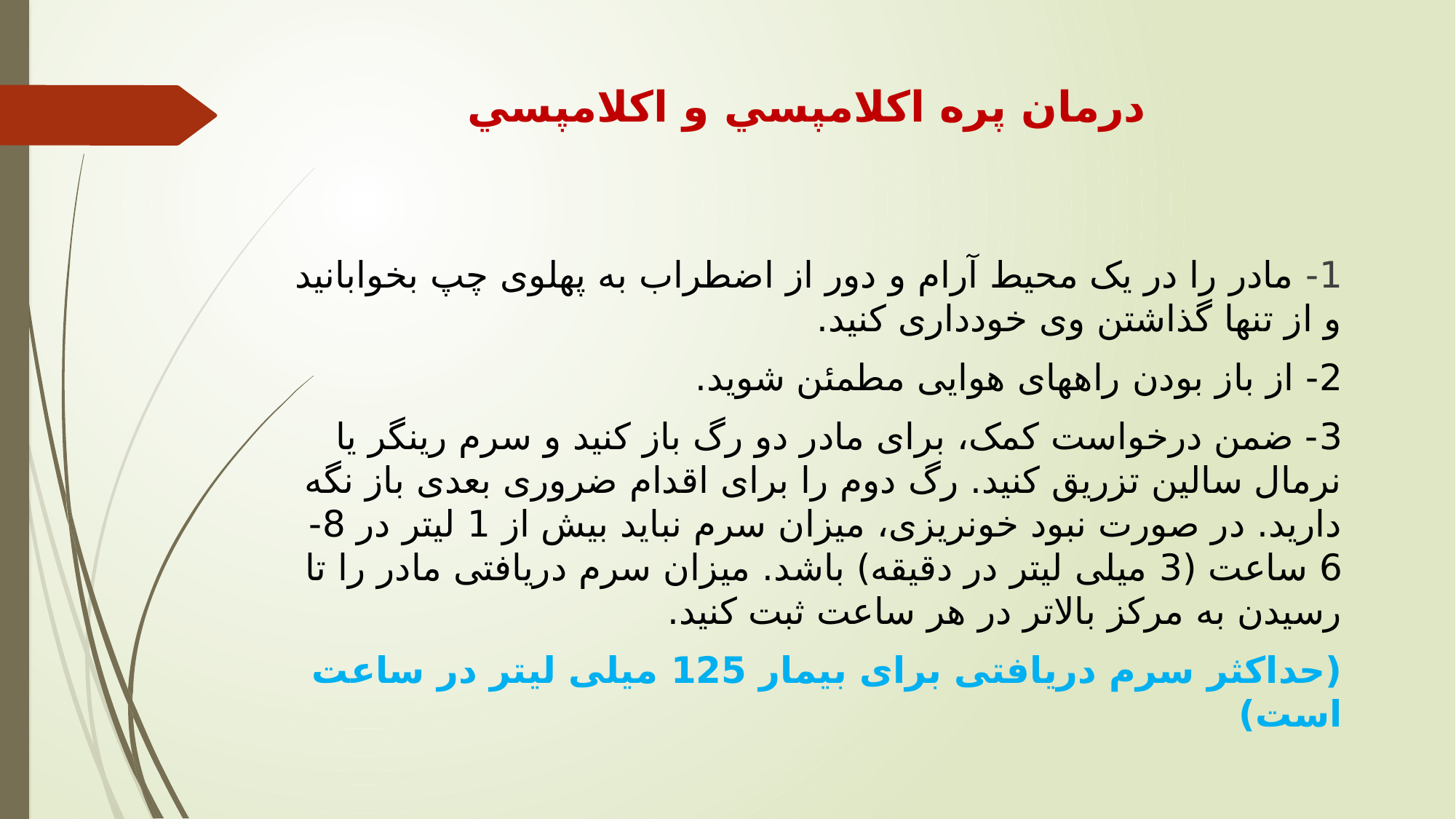

# درمان پره اكلامپسي و اكلامپسي
1- مادر را در یک محیط آرام و دور از اضطراب به پهلوی چپ بخوابانید و از تنها گذاشتن وی خودداری کنید.
2- از باز بودن راههای هوایی مطمئن شوید.
3- ضمن درخواست کمک، برای مادر دو رگ باز کنید و سرم رینگر یا نرمال سالین تزریق کنید. رگ دوم را برای اقدام ضروری بعدی باز نگه دارید. در صورت نبود خونریزی، میزان سرم نباید بیش از 1 لیتر در 8- 6 ساعت (3 میلی لیتر در دقیقه) باشد. میزان سرم دریافتی مادر را تا رسیدن به مرکز بالاتر در هر ساعت ثبت کنید.
(حداکثر سرم دریافتی برای بیمار 125 میلی لیتر در ساعت است)